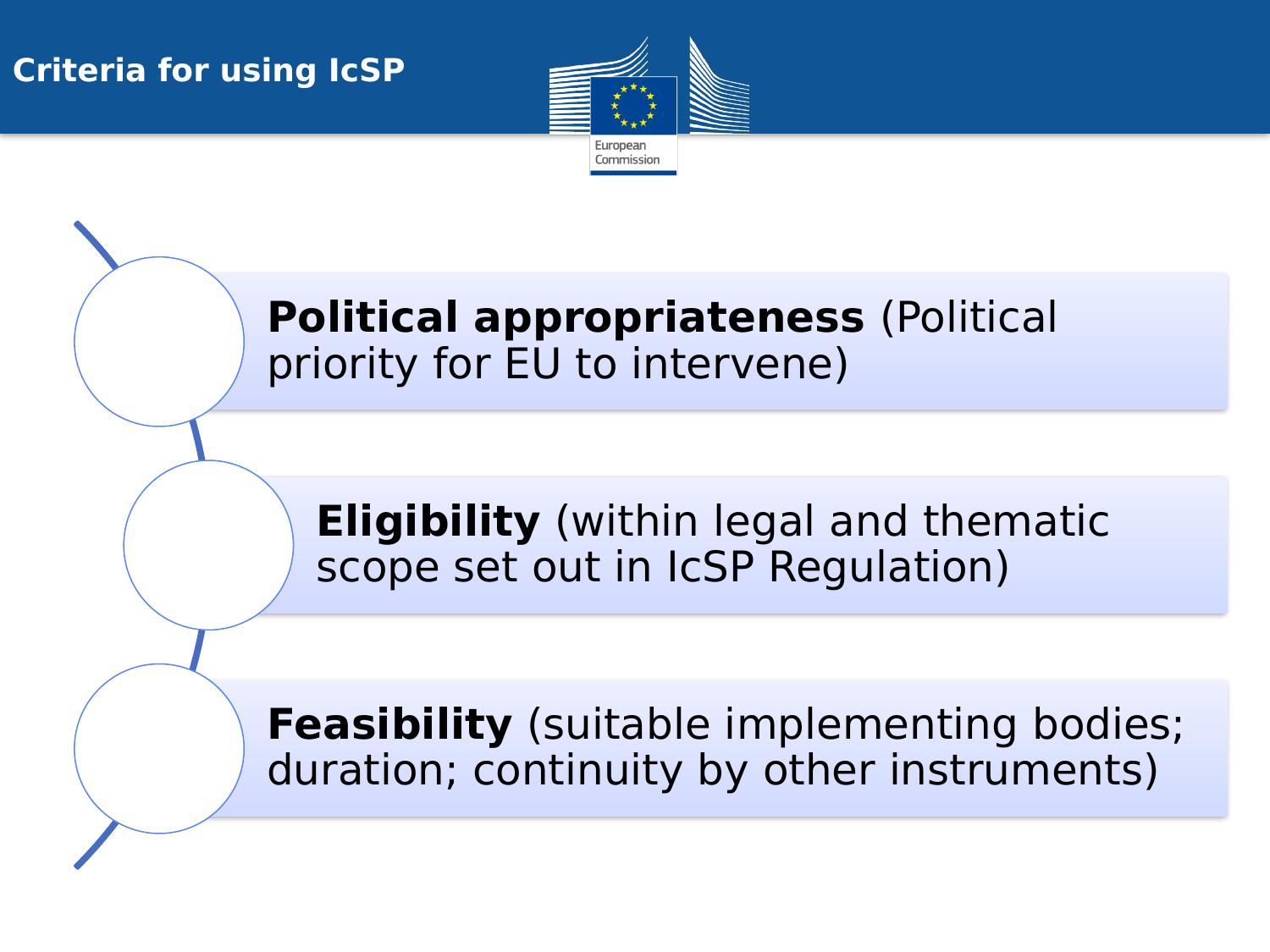

Criteria for using IcSP
Political appropriateness (Political priority for EU to intervene)
Eligibility (within legal and thematic scope set out in IcSP Regulation)
Feasibility (suitable implementing bodies; duration; continuity by other instruments)